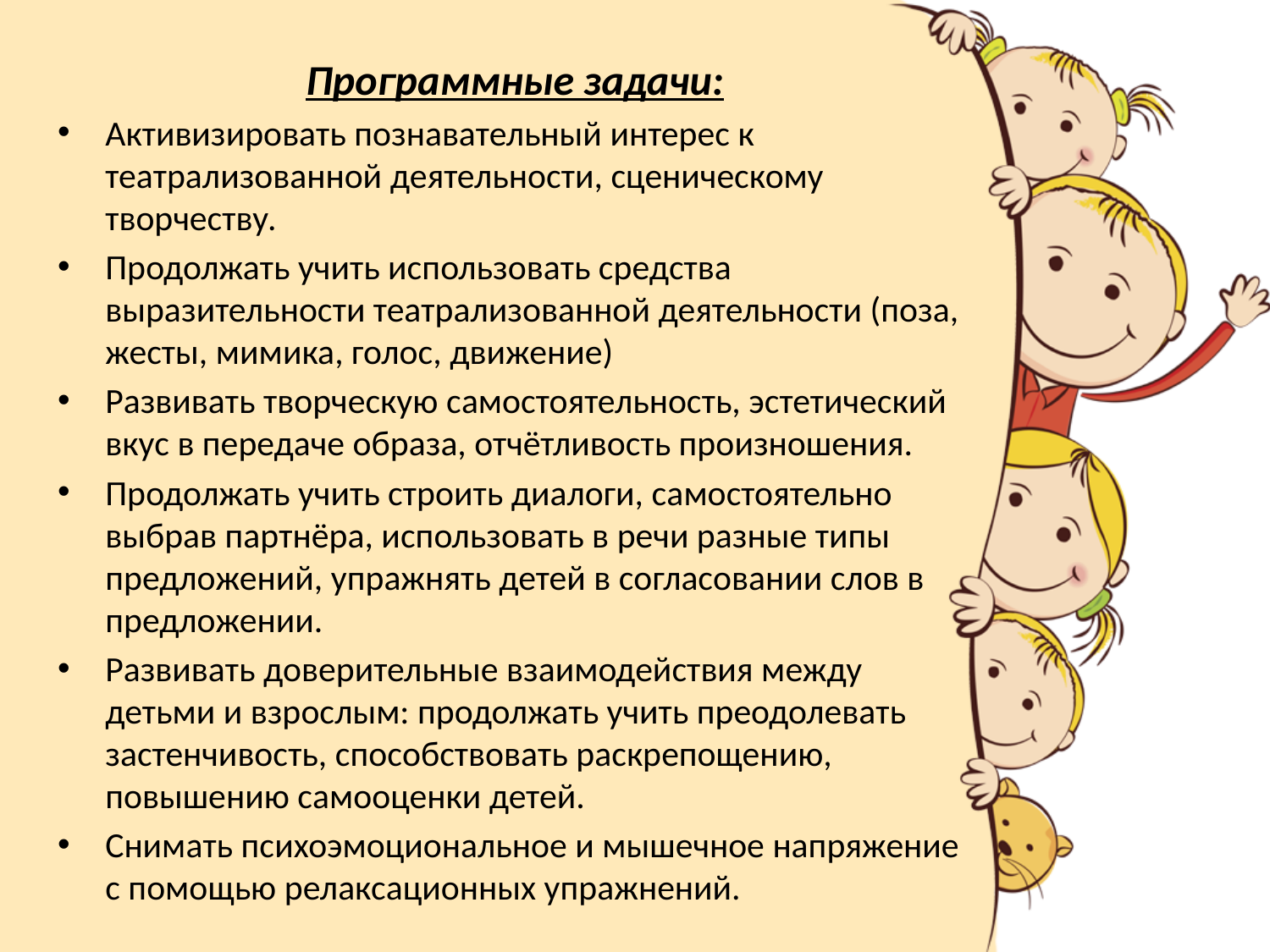

#
Программные задачи:
Активизировать познавательный интерес к театрализованной деятельности, сценическому творчеству.
Продолжать учить использовать средства выразительности театрализованной деятельности (поза, жесты, мимика, голос, движение)
Развивать творческую самостоятельность, эстетический вкус в передаче образа, отчётливость произношения.
Продолжать учить строить диалоги, самостоятельно выбрав партнёра, использовать в речи разные типы предложений, упражнять детей в согласовании слов в предложении.
Развивать доверительные взаимодействия между детьми и взрослым: продолжать учить преодолевать застенчивость, способствовать раскрепощению, повышению самооценки детей.
Снимать психоэмоциональное и мышечное напряжение с помощью релаксационных упражнений.